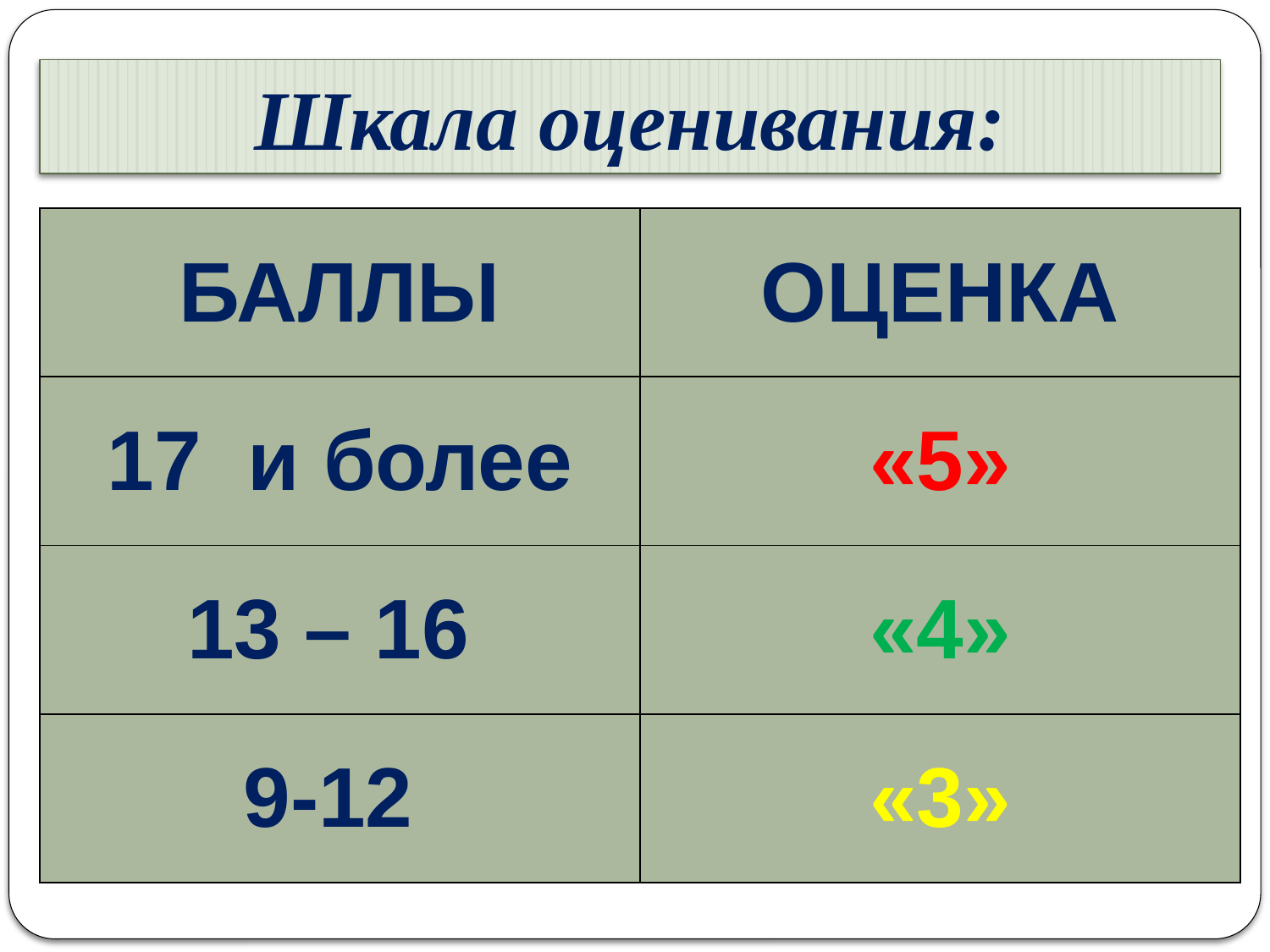

Шкала оценивания:
| БАЛЛЫ | ОЦЕНКА |
| --- | --- |
| 17 и более | «5» |
| 13 – 16 | «4» |
| 9-12 | «3» |